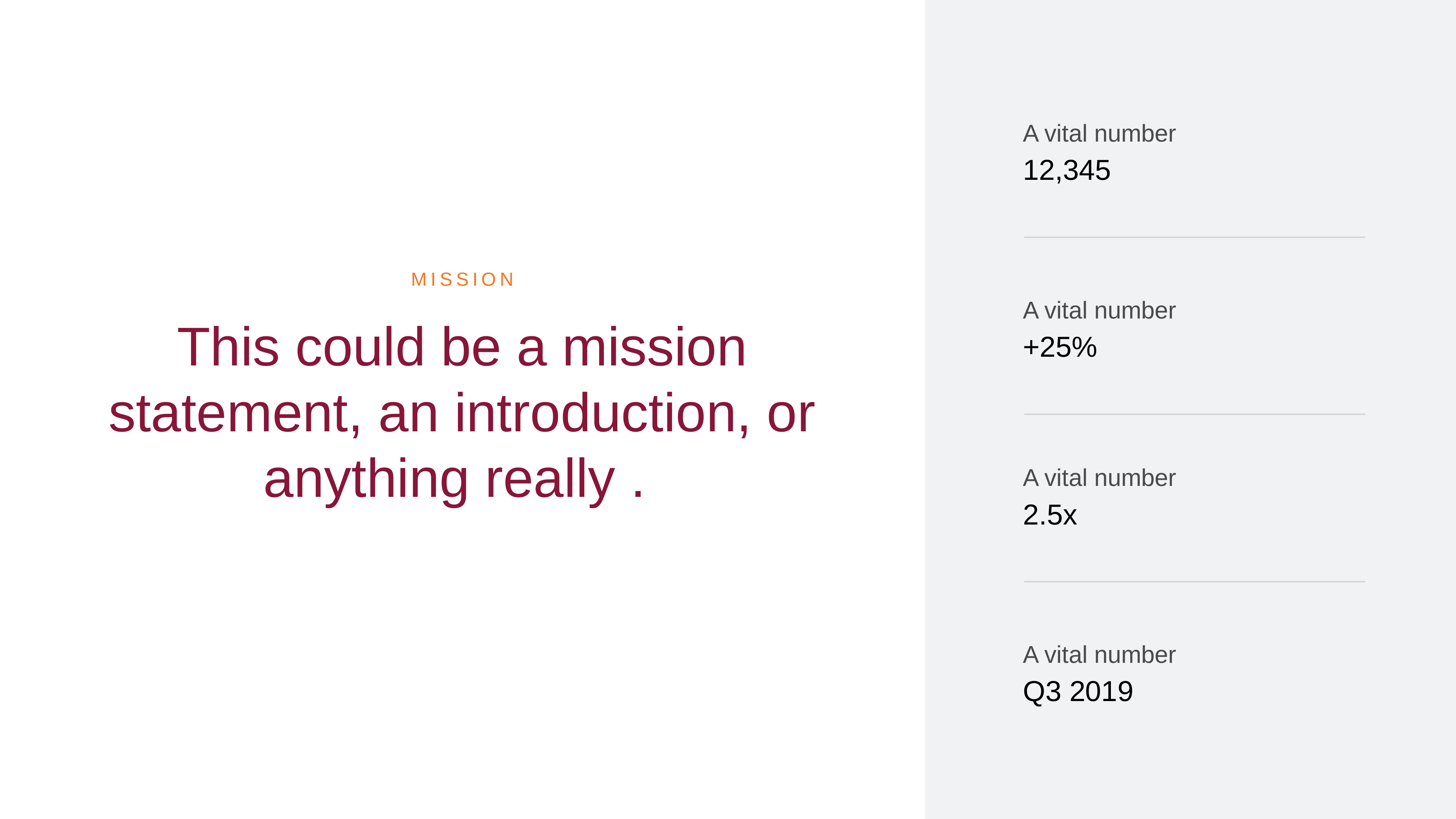

A vital number
12,345

Mission
A vital number
+25%
This could be a mission statement, an introduction, or anything really .

A vital number
2.5x

A vital number
Q3 2019